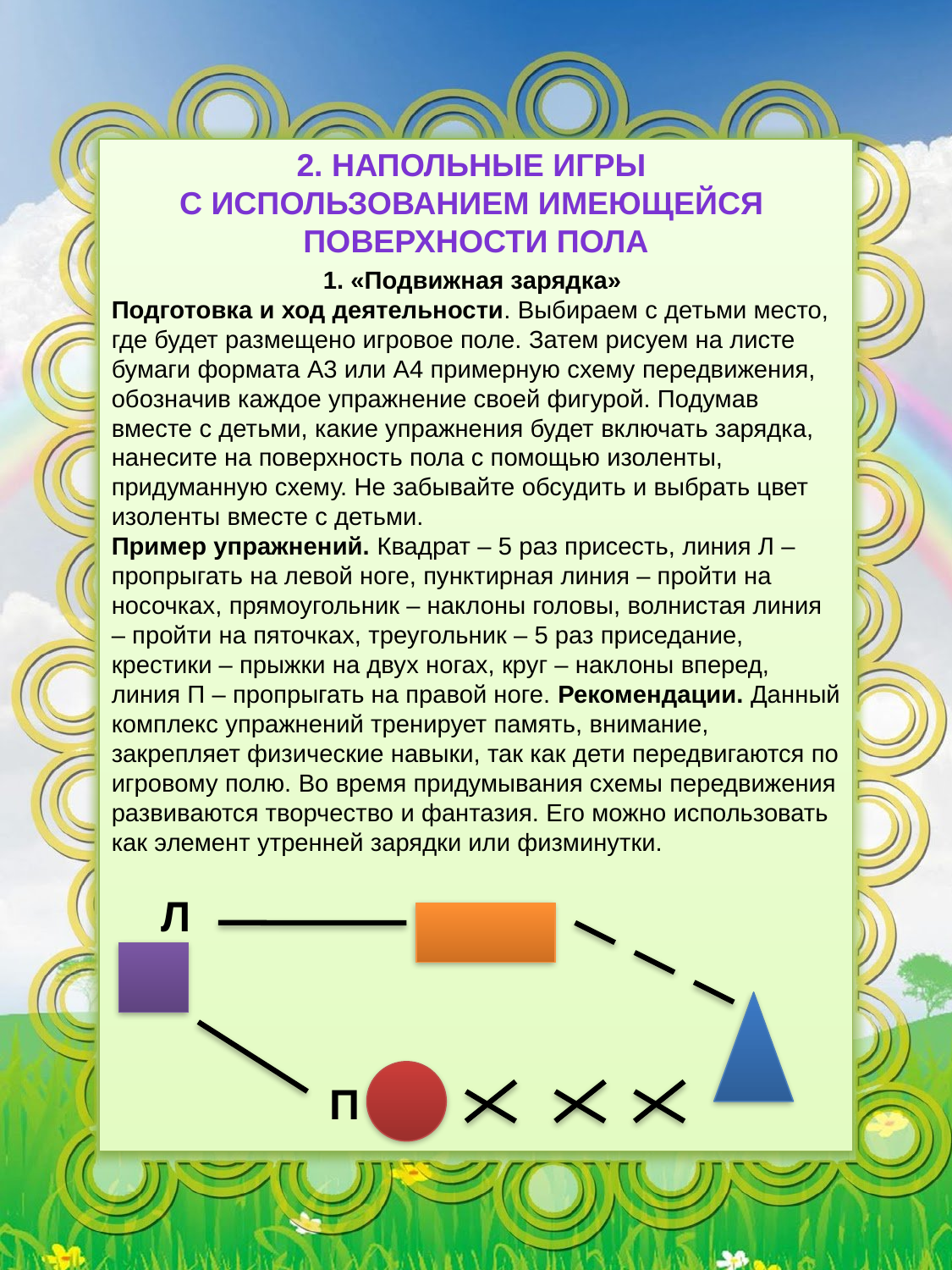

2. Напольные игры
с использованием имеющейся
поверхности пола
1. «Подвижная зарядка»
Подготовка и ход деятельности. Выбираем с детьми место, где будет размещено игровое поле. Затем рисуем на листе бумаги формата А3 или А4 примерную схему передвижения, обозначив каждое упражнение своей фигурой. Подумав вместе с детьми, какие упражнения будет включать зарядка, нанесите на поверхность пола с помощью изоленты, придуманную схему. Не забывайте обсудить и выбрать цвет изоленты вместе с детьми.
Пример упражнений. Квадрат – 5 раз присесть, линия Л – пропрыгать на левой ноге, пунктирная линия – пройти на носочках, прямоугольник – наклоны головы, волнистая линия – пройти на пяточках, треугольник – 5 раз приседание, крестики – прыжки на двух ногах, круг – наклоны вперед, линия П – пропрыгать на правой ноге. Рекомендации. Данный комплекс упражнений тренирует память, внимание, закрепляет физические навыки, так как дети передвигаются по игровому полю. Во время придумывания схемы передвижения развиваются творчество и фантазия. Его можно использовать как элемент утренней зарядки или физминутки.
Л

П